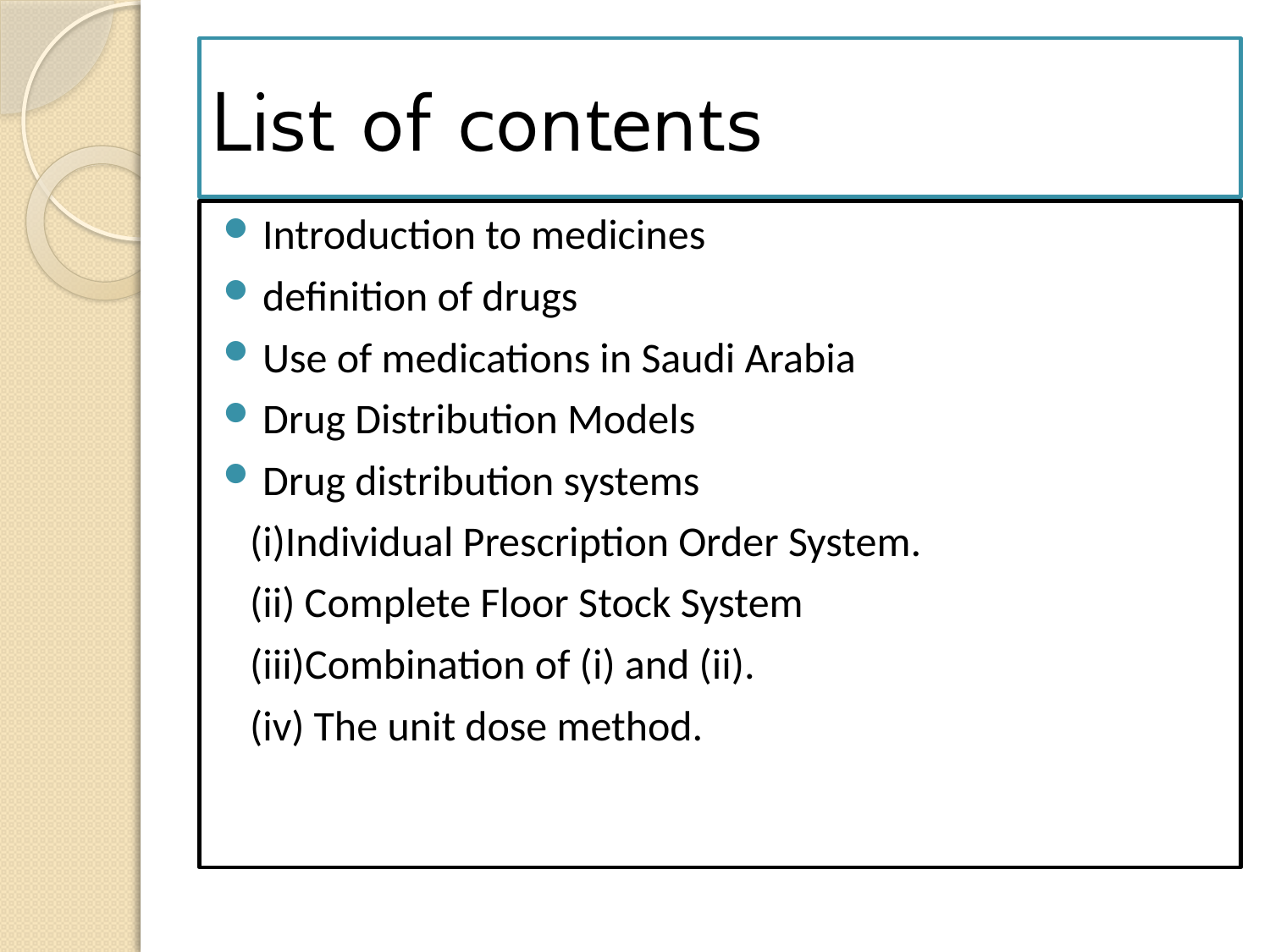

# List of contents
Introduction to medicines
definition of drugs
Use of medications in Saudi Arabia
Drug Distribution Models
Drug distribution systems
    (i)Individual Prescription Order System.
    (ii) Complete Floor Stock System
    (iii)Combination of (i) and (ii).
    (iv) The unit dose method.